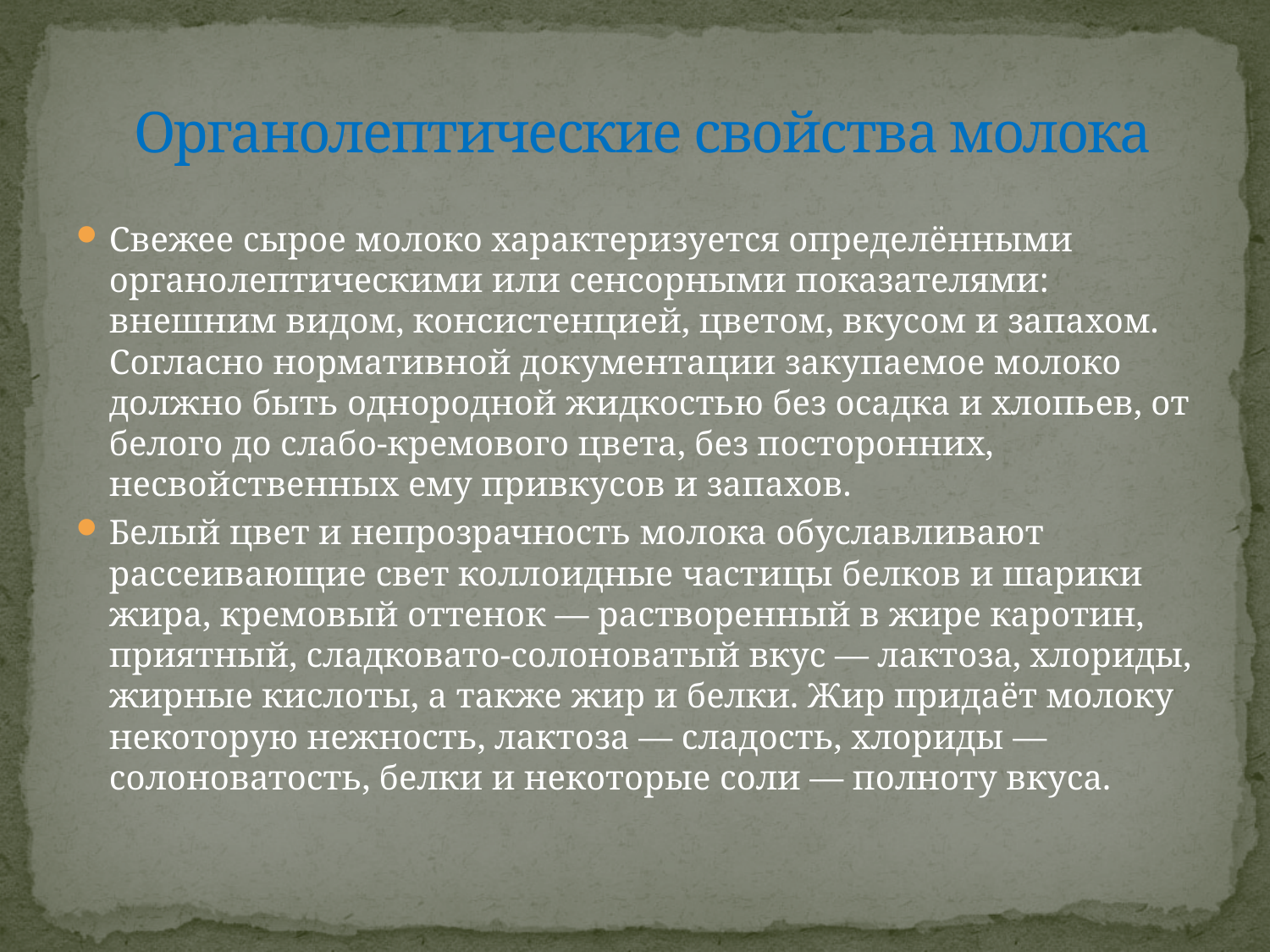

# Органолептические свойства молока
Свежее сырое молоко характеризуется определёнными органолептическими или сенсорными показателями: внешним видом, консистенцией, цветом, вкусом и запахом. Согласно нормативной документации закупаемое молоко должно быть однородной жидкостью без осадка и хлопьев, от белого до слабо-кремового цвета, без посторонних, несвойственных ему привкусов и запахов.
Белый цвет и непрозрачность молока обуславливают рассеивающие свет коллоидные частицы белков и шарики жира, кремовый оттенок — растворенный в жире каротин, приятный, сладковато-солоноватый вкус — лактоза, хлориды, жирные кислоты, а также жир и белки. Жир придаёт молоку некоторую нежность, лактоза — сладость, хлориды — солоноватость, белки и некоторые соли — полноту вкуса.